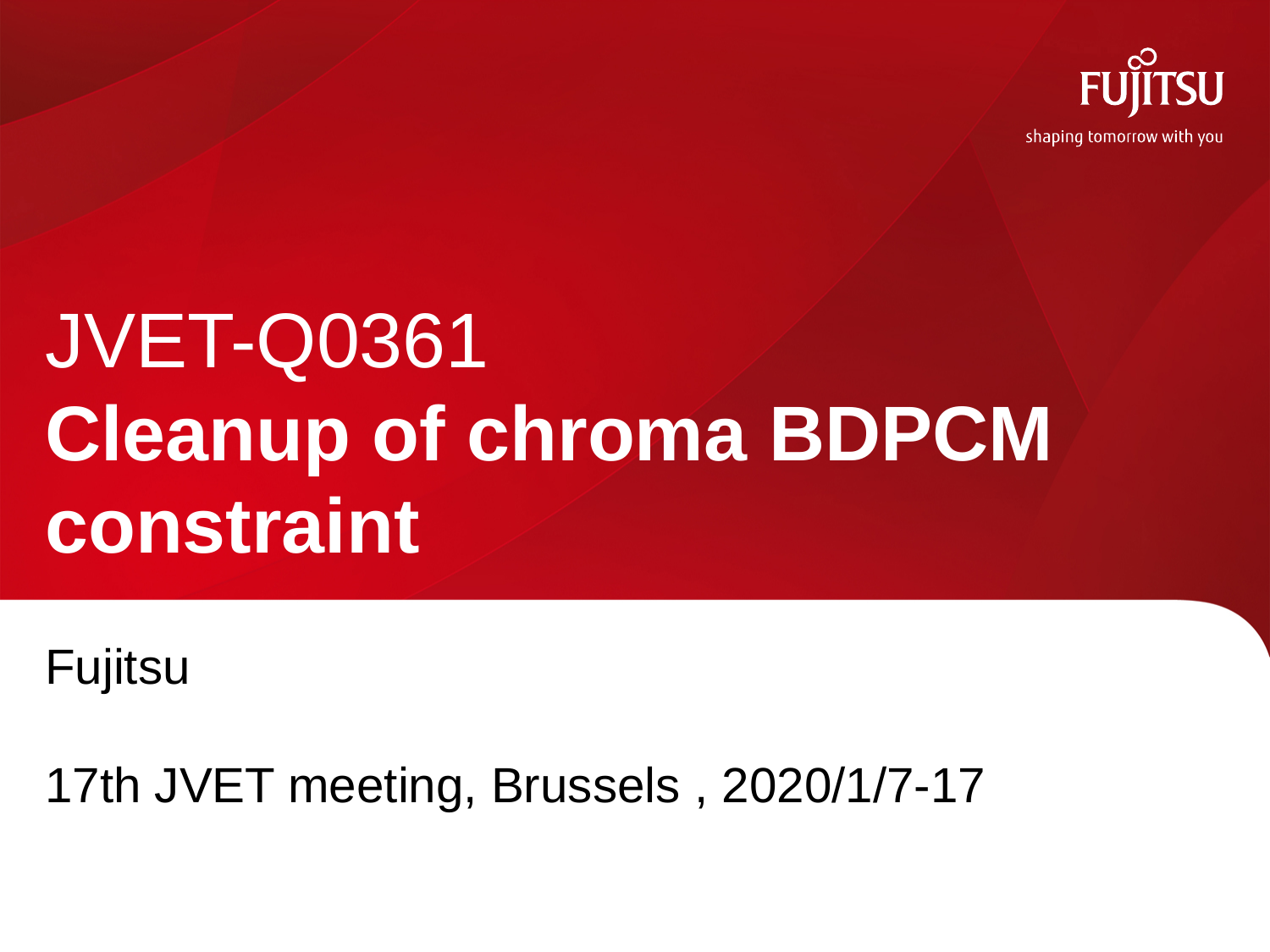

# JVET-Q0361 Cleanup of chroma BDPCM constraint
Fujitsu

17th JVET meeting, Brussels , 2020/1/7-17